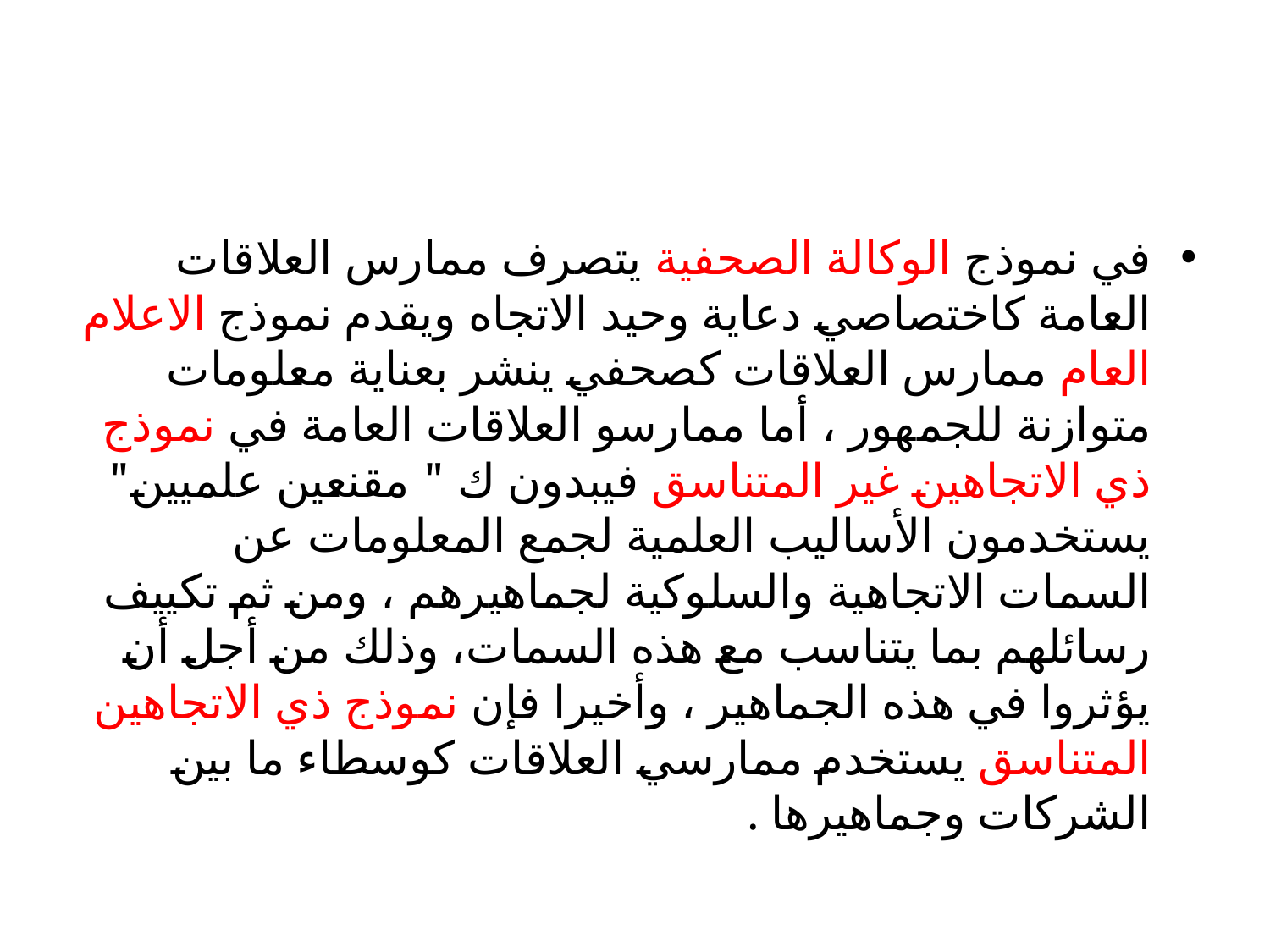

#
في نموذج الوكالة الصحفية يتصرف ممارس العلاقات العامة كاختصاصي دعاية وحيد الاتجاه ويقدم نموذج الاعلام العام ممارس العلاقات كصحفي ينشر بعناية معلومات متوازنة للجمهور ، أما ممارسو العلاقات العامة في نموذج ذي الاتجاهين غير المتناسق فيبدون ك " مقنعين علميين" يستخدمون الأساليب العلمية لجمع المعلومات عن السمات الاتجاهية والسلوكية لجماهيرهم ، ومن ثم تكييف رسائلهم بما يتناسب مع هذه السمات، وذلك من أجل أن يؤثروا في هذه الجماهير ، وأخيرا فإن نموذج ذي الاتجاهين المتناسق يستخدم ممارسي العلاقات كوسطاء ما بين الشركات وجماهيرها .